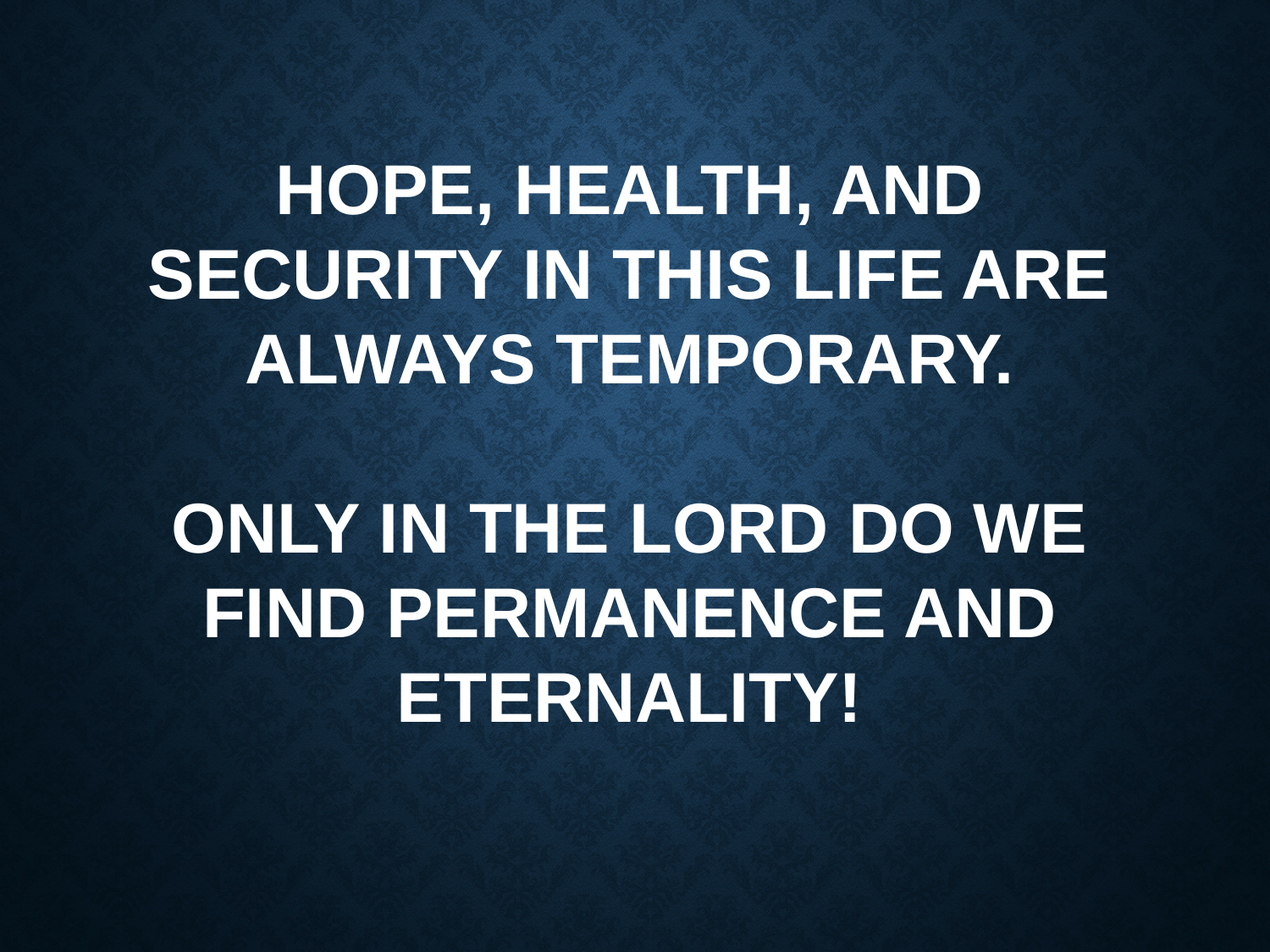

HOPE, HEALTH, AND SECURITY IN THIS LIFE ARE ALWAYS TEMPORARY.

ONLY IN THE LORD DO WE FIND PERMANENCE AND ETERNALITY!